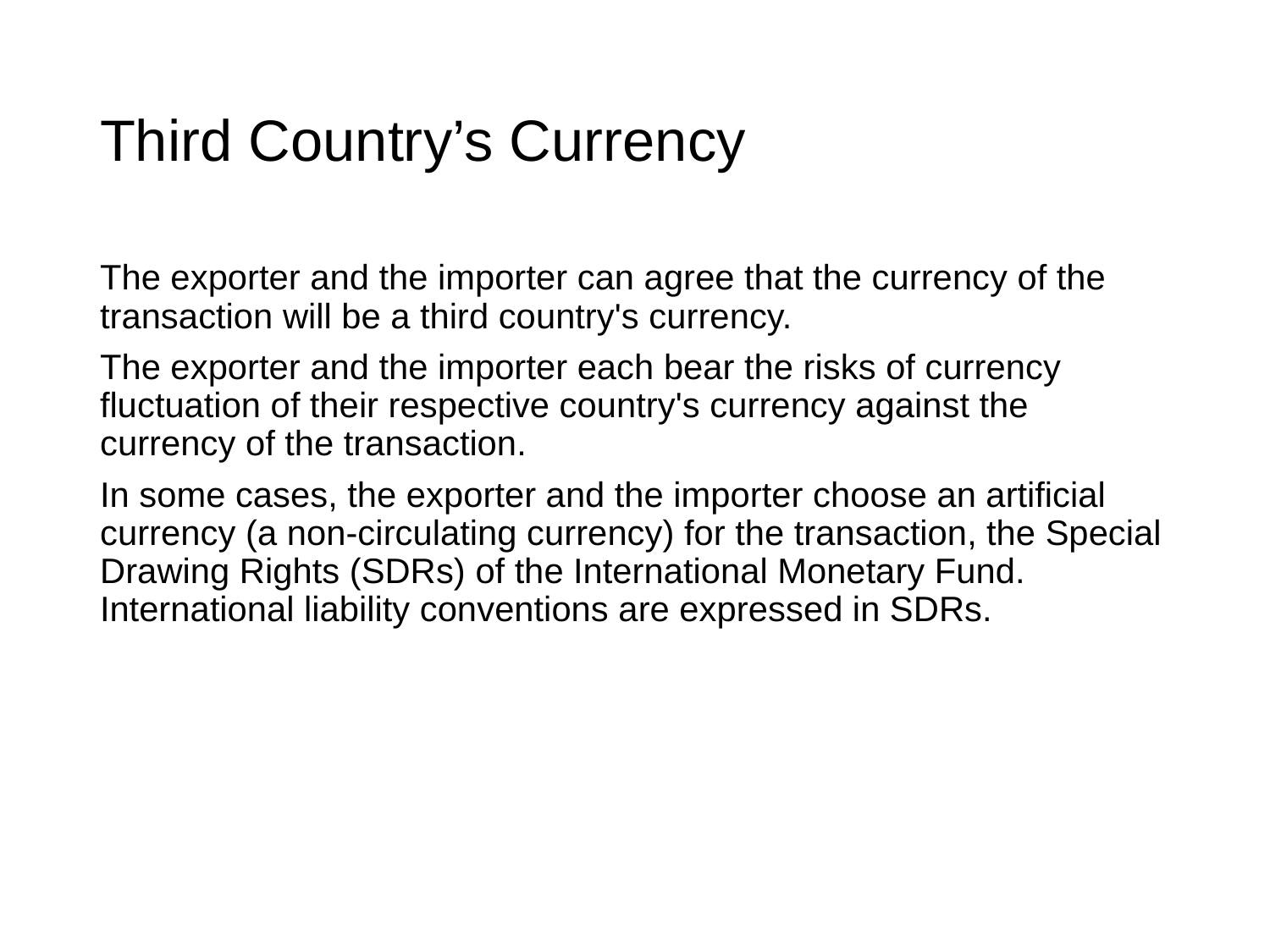

# Third Country’s Currency
The exporter and the importer can agree that the currency of the transaction will be a third country's currency.
The exporter and the importer each bear the risks of currency fluctuation of their respective country's currency against the currency of the transaction.
In some cases, the exporter and the importer choose an artificial currency (a non-circulating currency) for the transaction, the Special Drawing Rights (SDRs) of the International Monetary Fund. International liability conventions are expressed in SDRs.